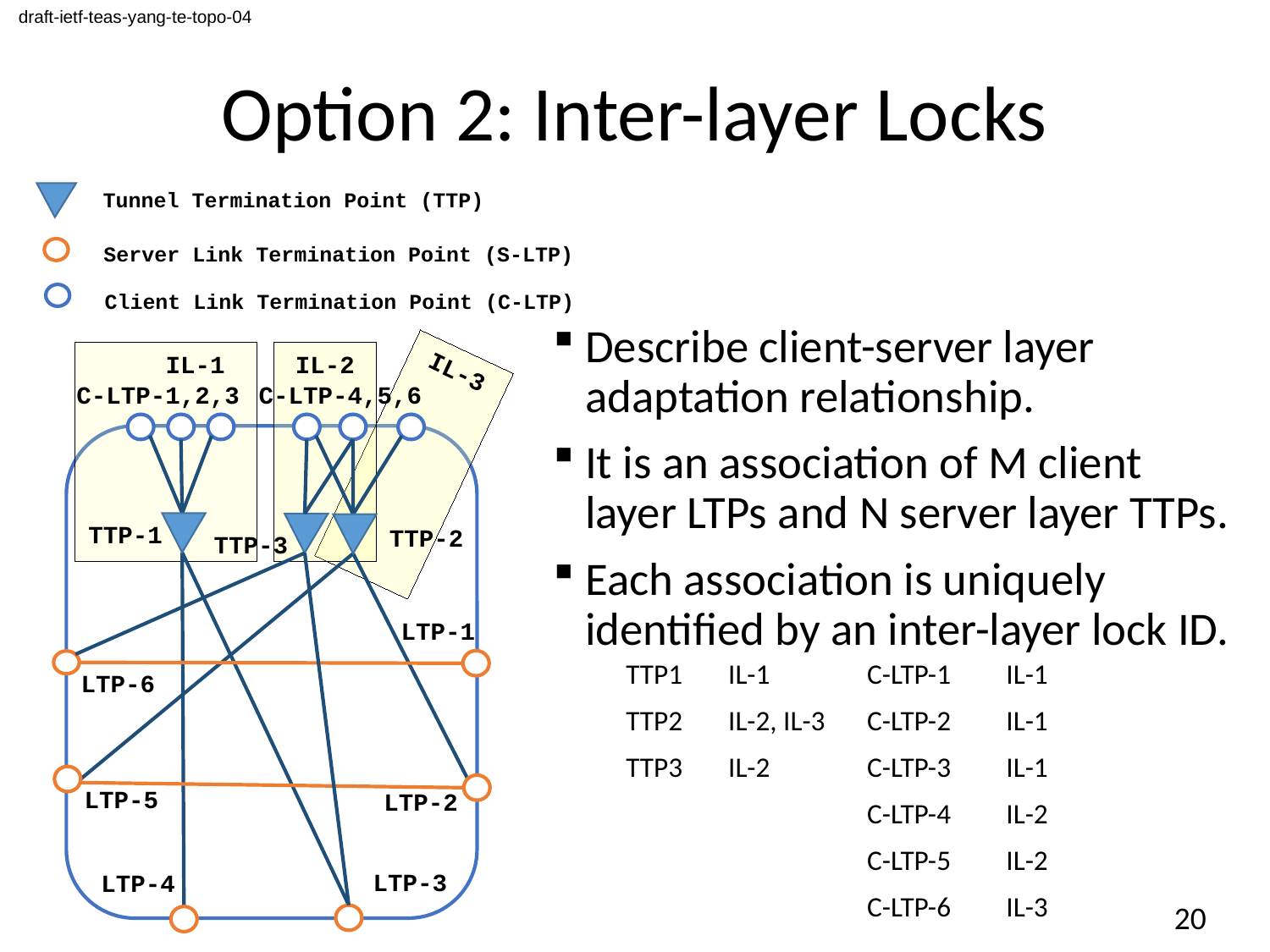

draft-ietf-teas-yang-te-topo-04
# Option 2: Inter-layer Locks
Tunnel Termination Point (TTP)

Server Link Termination Point (S-LTP)

Client Link Termination Point (C-LTP)

Describe client-server layer adaptation relationship.
It is an association of M client layer LTPs and N server layer TTPs.
Each association is uniquely identified by an inter-layer lock ID.

IL-3

    IL-1

IL-2

C-LTP-4,5,6
C-LTP-1,2,3

TTP-1

TTP-2
TTP-3
LTP-1

| TTP1 | IL-1 | C-LTP-1 | IL-1 |
| --- | --- | --- | --- |
| TTP2 | IL-2, IL-3 | C-LTP-2 | IL-1 |
| TTP3 | IL-2 | C-LTP-3 | IL-1 |
|  |  | C-LTP-4 | IL-2 |
|  |  | C-LTP-5 | IL-2 |
|  |  | C-LTP-6 | IL-3 |
LTP-6

LTP-5
LTP-2
LTP-3
LTP-4
20